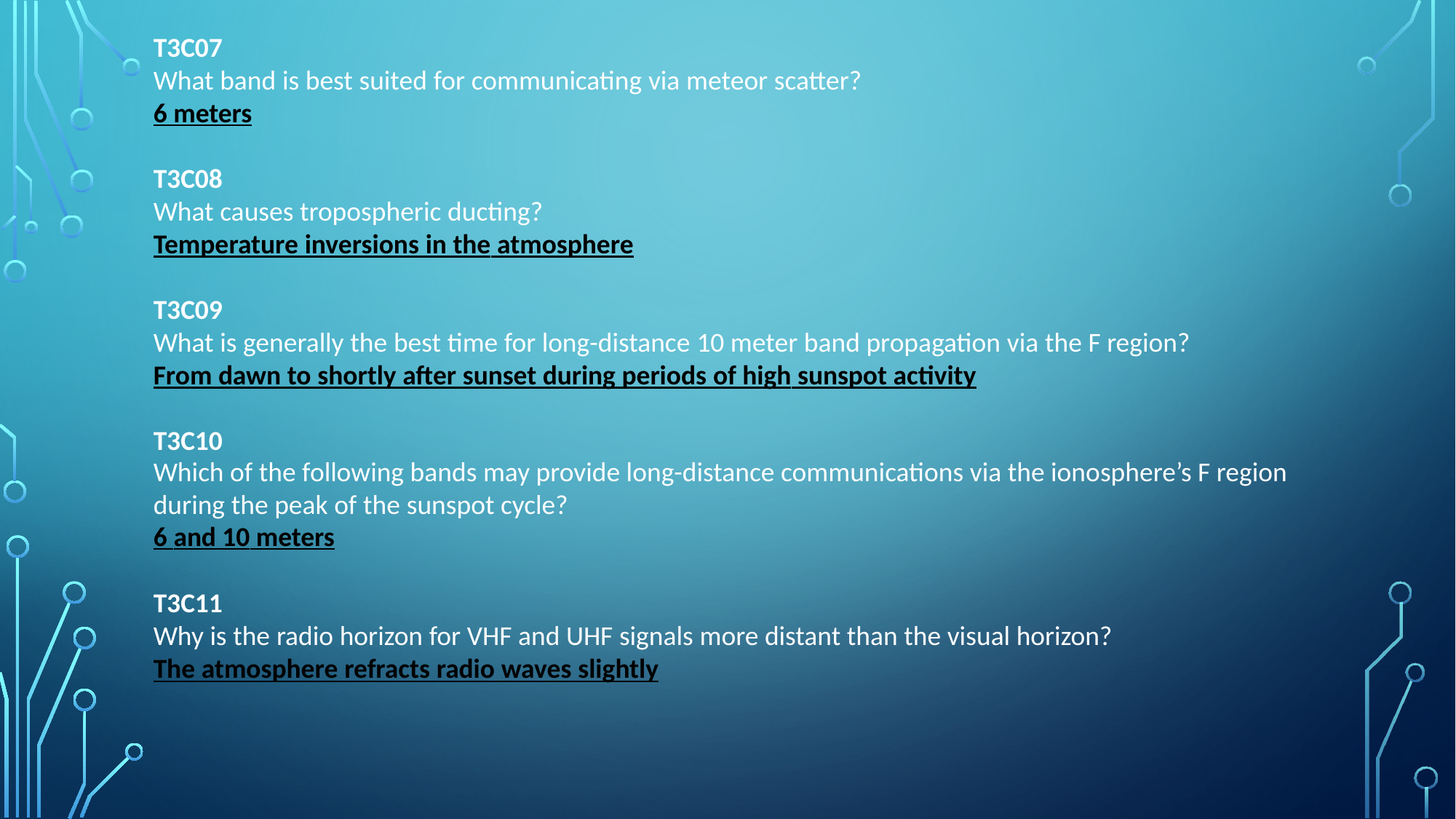

T3C07
What band is best suited for communicating via meteor scatter?
6 meters

T3C08
What causes tropospheric ducting?
Temperature inversions in the atmosphere

T3C09
What is generally the best time for long-distance 10 meter band propagation via the F region?
From dawn to shortly after sunset during periods of high sunspot activity

T3C10
Which of the following bands may provide long-distance communications via the ionosphere’s F region during the peak of the sunspot cycle?
6 and 10 meters

T3C11
Why is the radio horizon for VHF and UHF signals more distant than the visual horizon?
The atmosphere refracts radio waves slightly